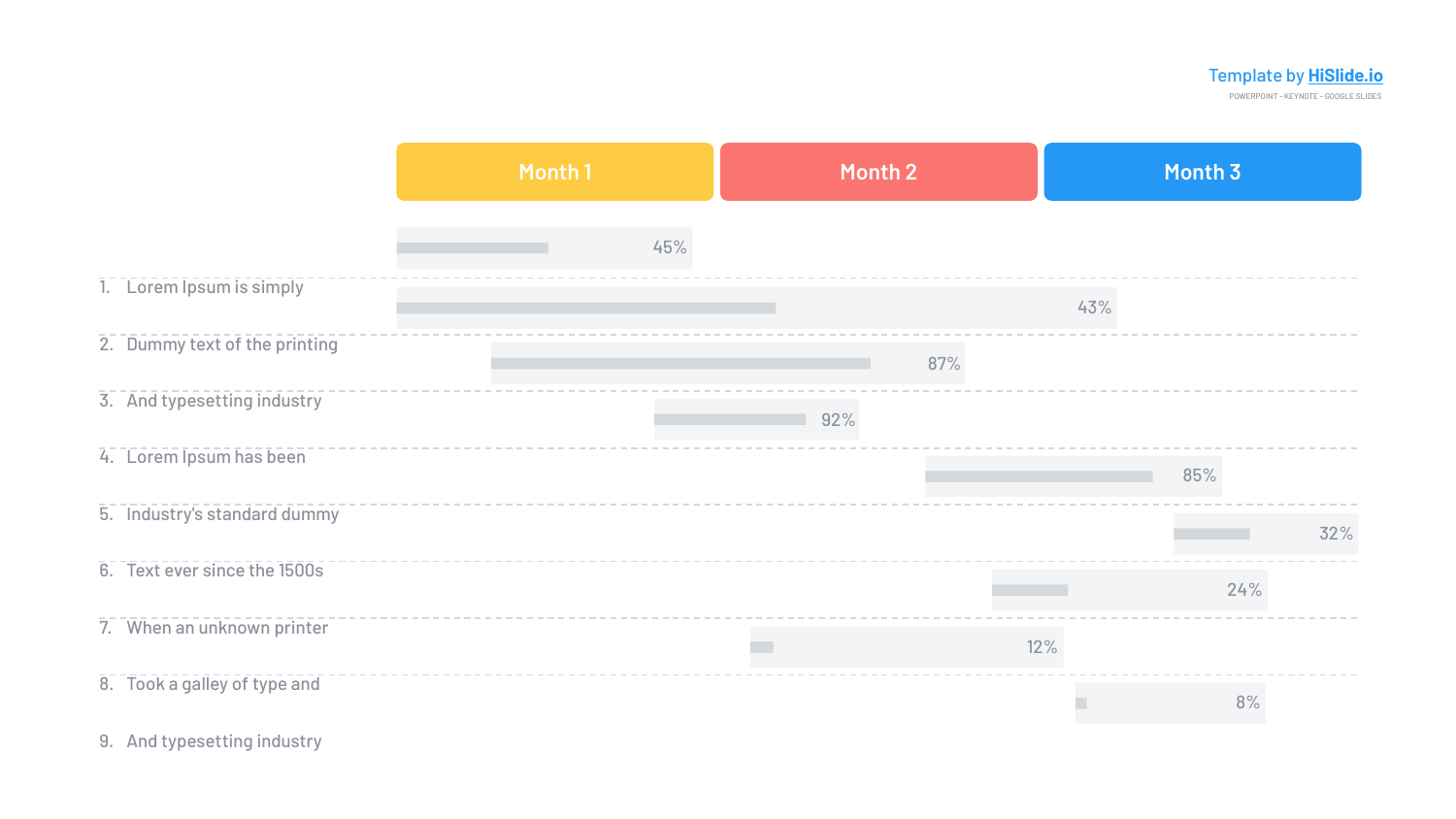

Template by HiSlide.io
POWERPOINT - KEYNOTE - GOOGLE SLIDES

Month 1
Month 2
Month 3

45%

Lorem Ipsum is simply
Dummy text of the printing
And typesetting industry
Lorem Ipsum has been
Industry's standard dummy
Text ever since the 1500s
When an unknown printer
Took a galley of type and
And typesetting industry

43%

87%

92%

85%

32%

24%

12%

8%